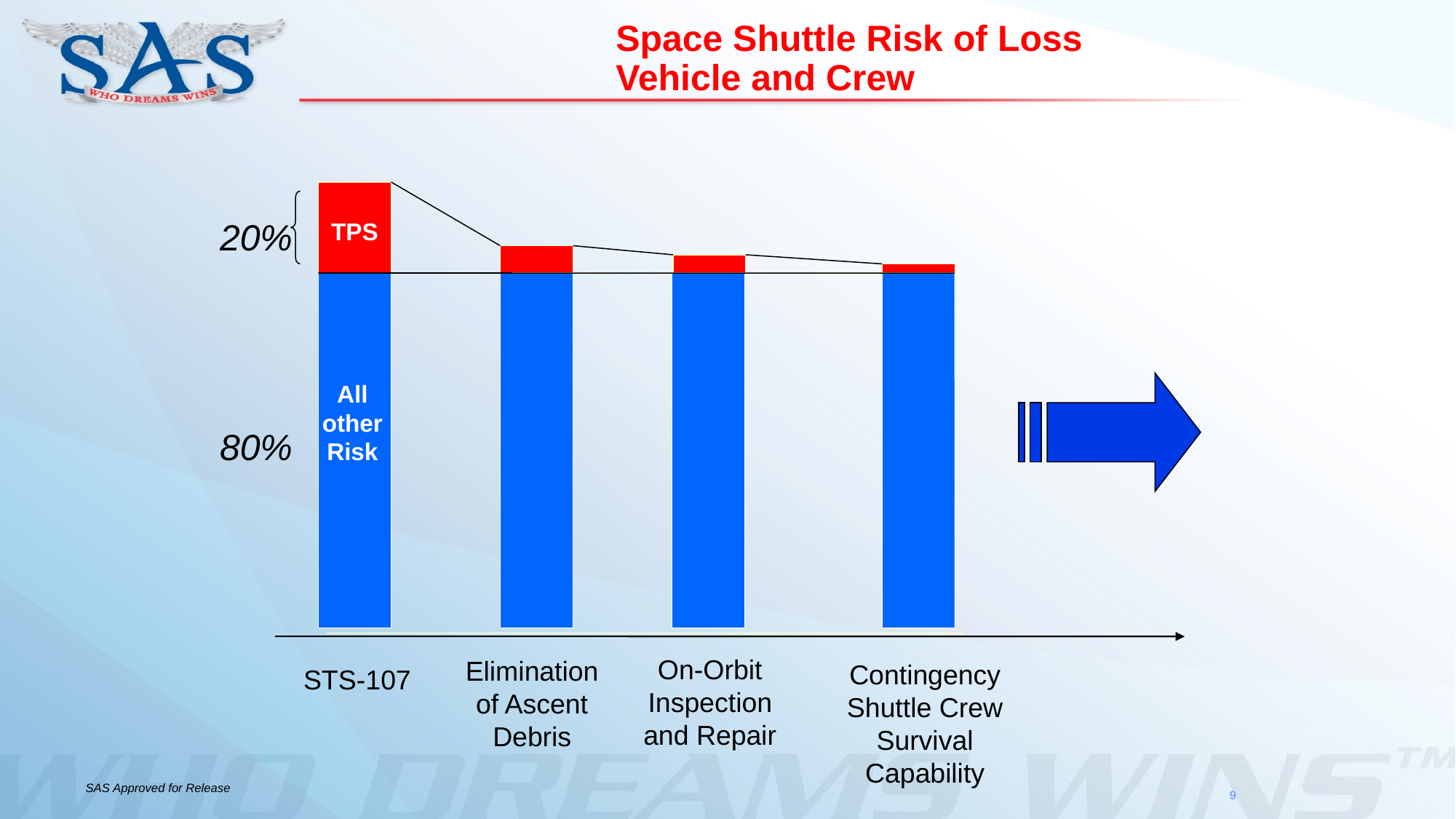

# Space Shuttle Risk of Loss Vehicle and Crew

20%
TPS

All other Risk

80%

On-Orbit Inspection and Repair
Elimination of Ascent Debris
Contingency Shuttle Crew Survival Capability
STS-107
9